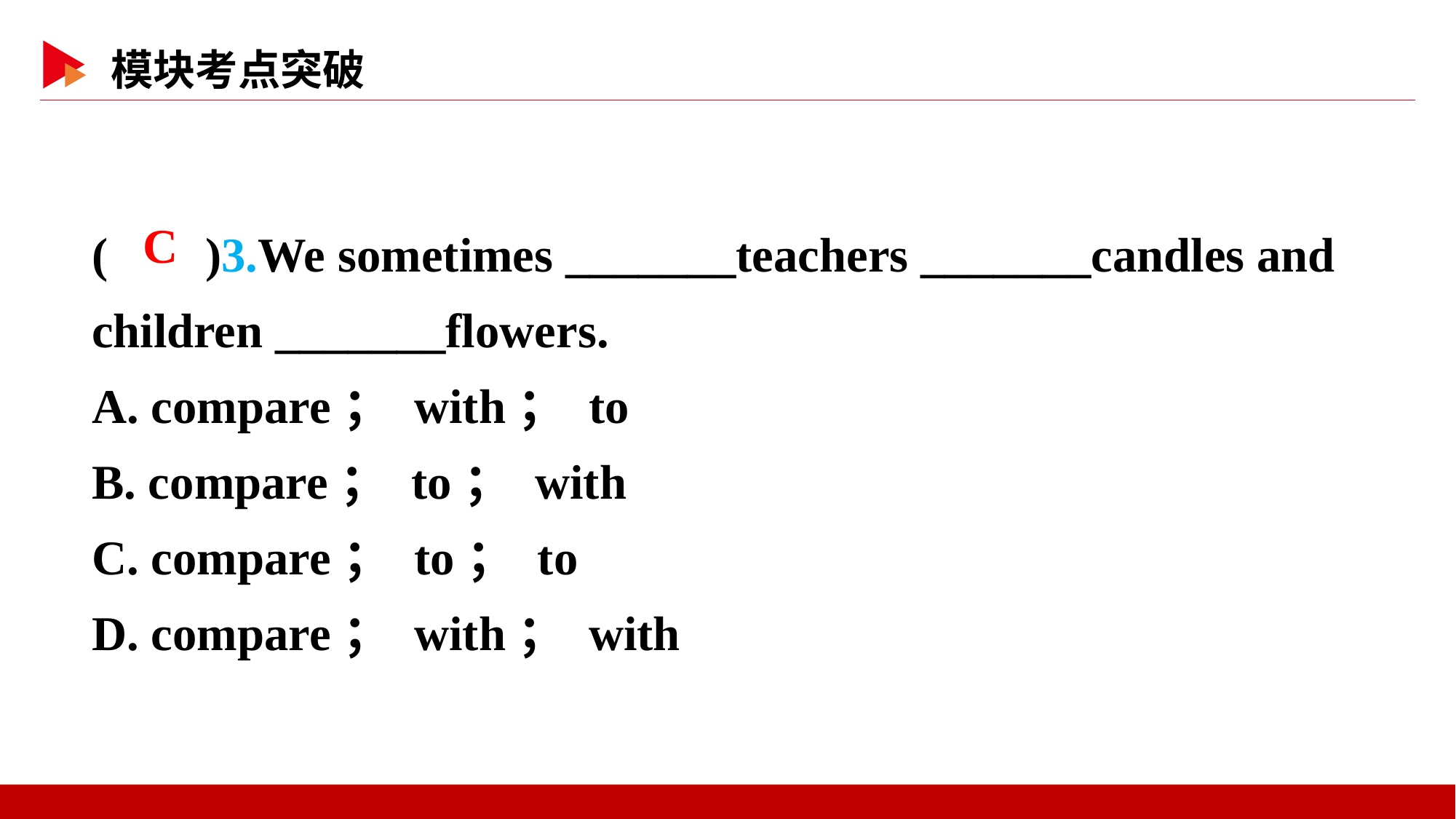

(        )3.We sometimes _______teachers _______candles and children _______flowers.
A. compare； with； to
B. compare； to； with
C. compare； to； to
D. compare； with； with
   C